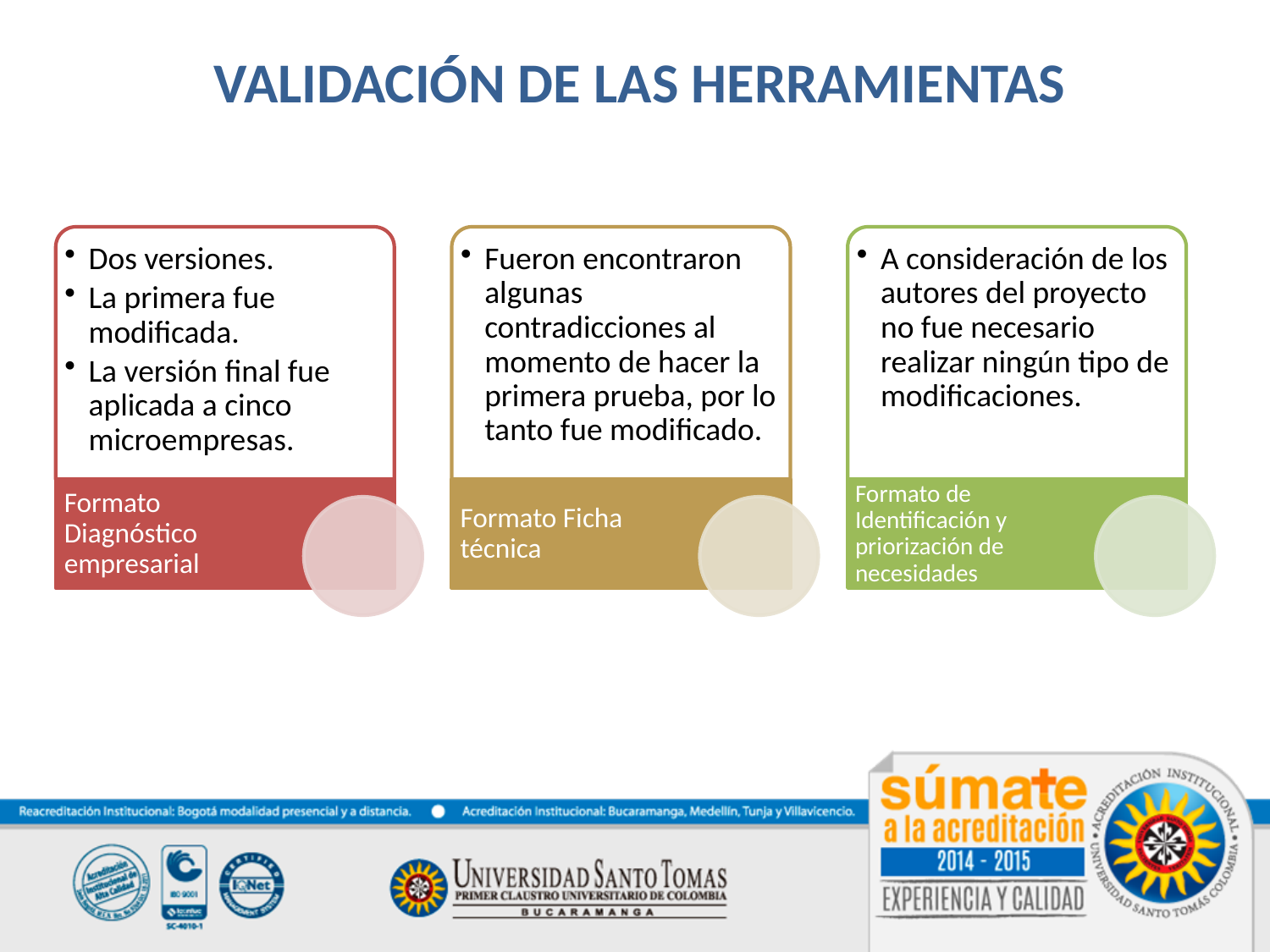

VALIDACIÓN DE LAS HERRAMIENTAS
Dos versiones.
La primera fue modificada.
La versión final fue aplicada a cinco microempresas.
Formato Diagnóstico empresarial
Fueron encontraron algunas contradicciones al momento de hacer la primera prueba, por lo tanto fue modificado.
Formato Ficha técnica
A consideración de los autores del proyecto no fue necesario realizar ningún tipo de modificaciones.
Formato de Identificación y priorización de necesidades